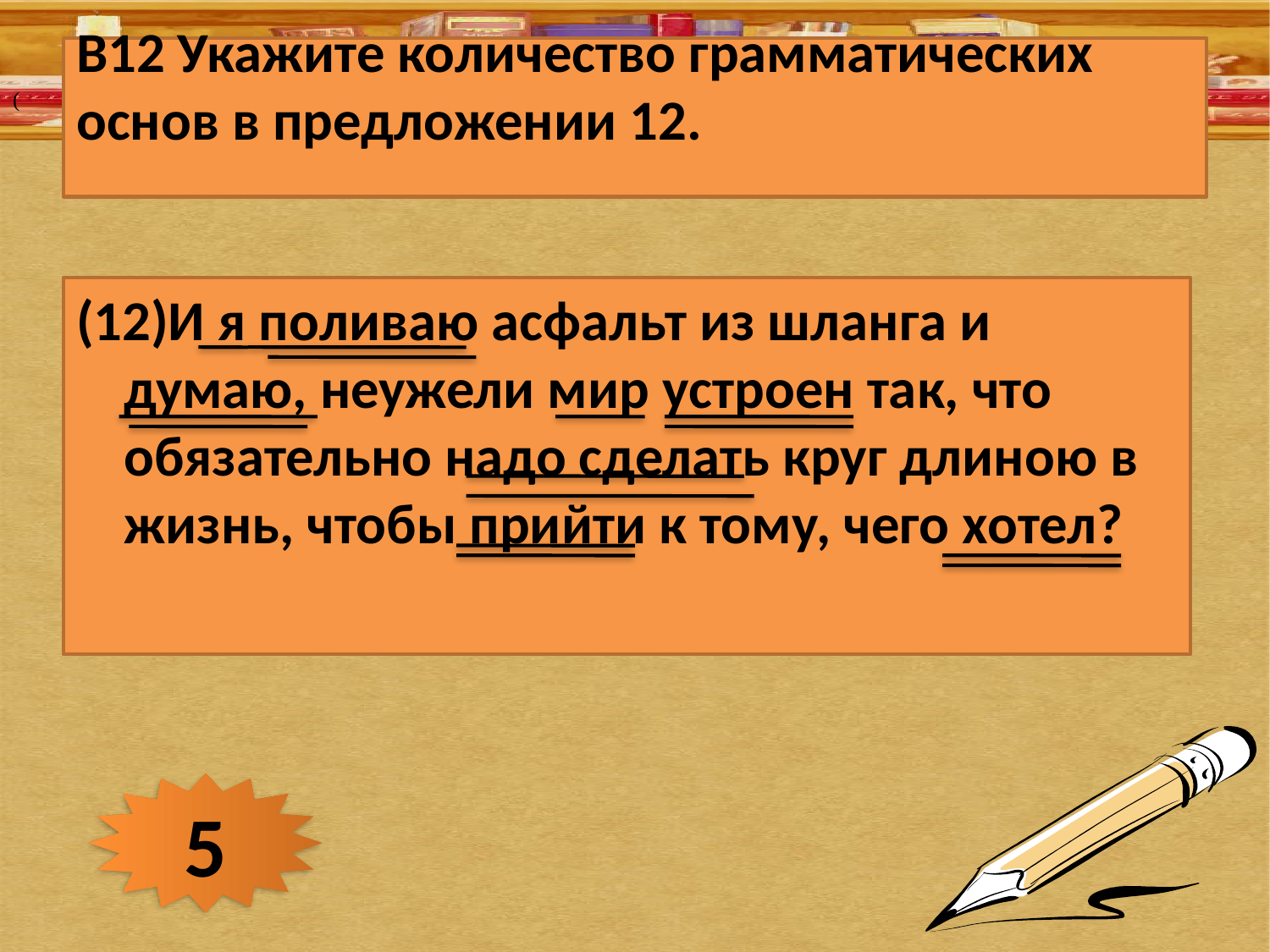

# В12 Укажите количество грамматических основ в предложении 12.
(
(12)И я поливаю асфальт из шланга и думаю, неужели мир устроен так, что обязательно надо сделать круг длиною в жизнь, чтобы прийти к тому, чего хотел?

5